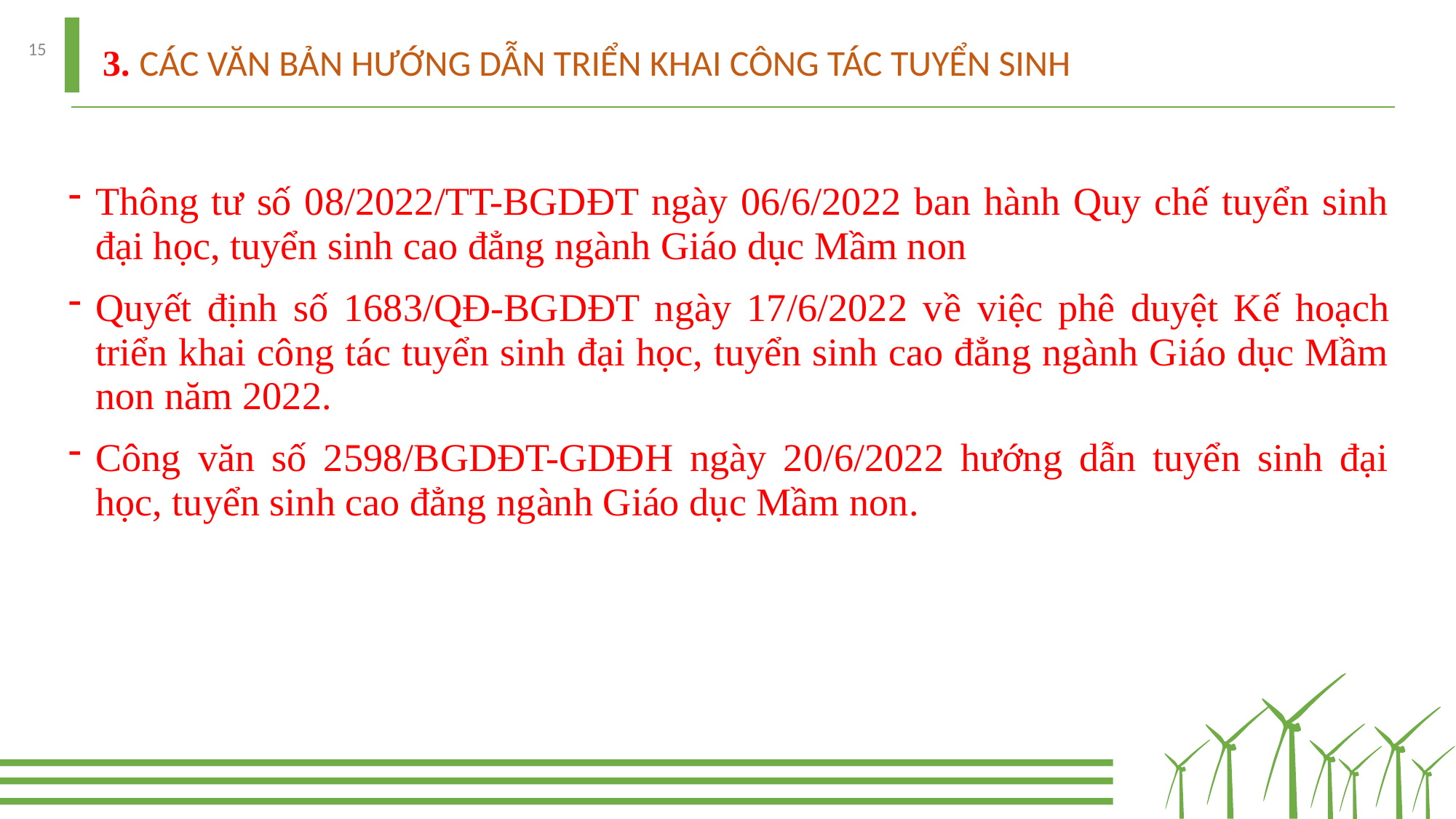

15
# 3. CÁC VĂN BẢN HƯỚNG DẪN TRIỂN KHAI CÔNG TÁC TUYỂN SINH
Thông tư số 08/2022/TT-BGDĐT ngày 06/6/2022 ban hành Quy chế tuyển sinh đại học, tuyển sinh cao đẳng ngành Giáo dục Mầm non
Quyết định số 1683/QĐ-BGDĐT ngày 17/6/2022 về việc phê duyệt Kế hoạch triển khai công tác tuyển sinh đại học, tuyển sinh cao đẳng ngành Giáo dục Mầm non năm 2022.
Công văn số 2598/BGDĐT-GDĐH ngày 20/6/2022 hướng dẫn tuyển sinh đại học, tuyển sinh cao đẳng ngành Giáo dục Mầm non.